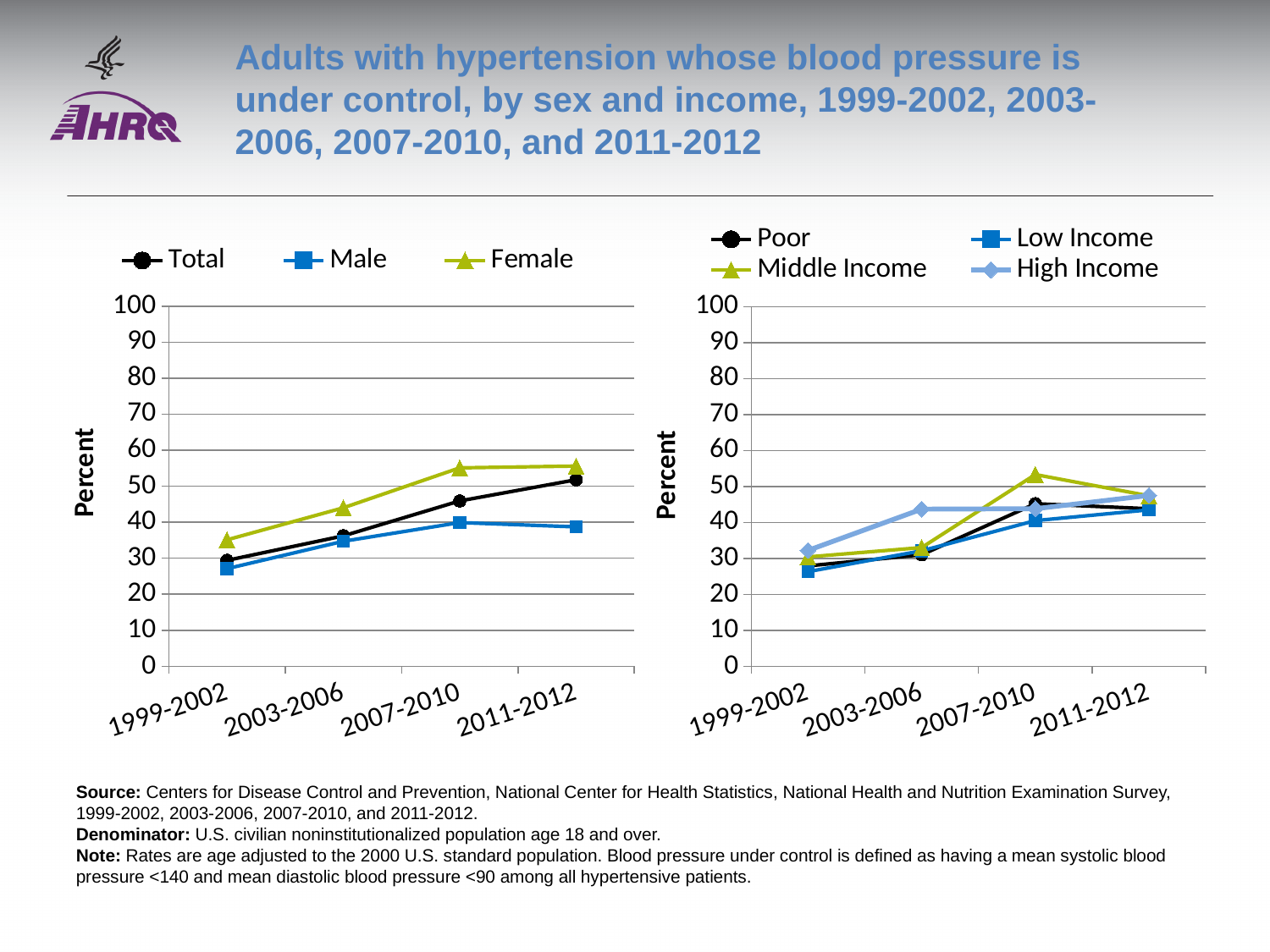

# Adults with hypertension whose blood pressure is under control, by sex and income, 1999-2002, 2003-2006, 2007-2010, and 2011-2012

### Chart

| Category | Total | Male | Female |
|---|---|---|---|
| 1999-2002 | 29.4 | 27.1 | 35.1 |
| 2003-2006 | 36.2 | 34.7 | 44.0 |
| 2007-2010 | 45.9 | 39.9 | 55.1 |
| 2011-2012 | 51.8 | 38.7 | 55.6 |

### Chart

| Category | Poor | Low Income | Middle Income | High Income |
|---|---|---|---|---|
| 1999-2002 | 27.9 | 26.3 | 30.4 | 32.2 |
| 2003-2006 | 31.0 | 32.1 | 33.0 | 43.7 |
| 2007-2010 | 45.2 | 40.5 | 53.3 | 43.8 |
| 2011-2012 | 43.8 | 43.5 | 47.4 | 47.5 |
Source: Centers for Disease Control and Prevention, National Center for Health Statistics, National Health and Nutrition Examination Survey, 1999-2002, 2003-2006, 2007-2010, and 2011-2012.
Denominator: U.S. civilian noninstitutionalized population age 18 and over.
Note: Rates are age adjusted to the 2000 U.S. standard population. Blood pressure under control is defined as having a mean systolic blood pressure <140 and mean diastolic blood pressure <90 among all hypertensive patients.